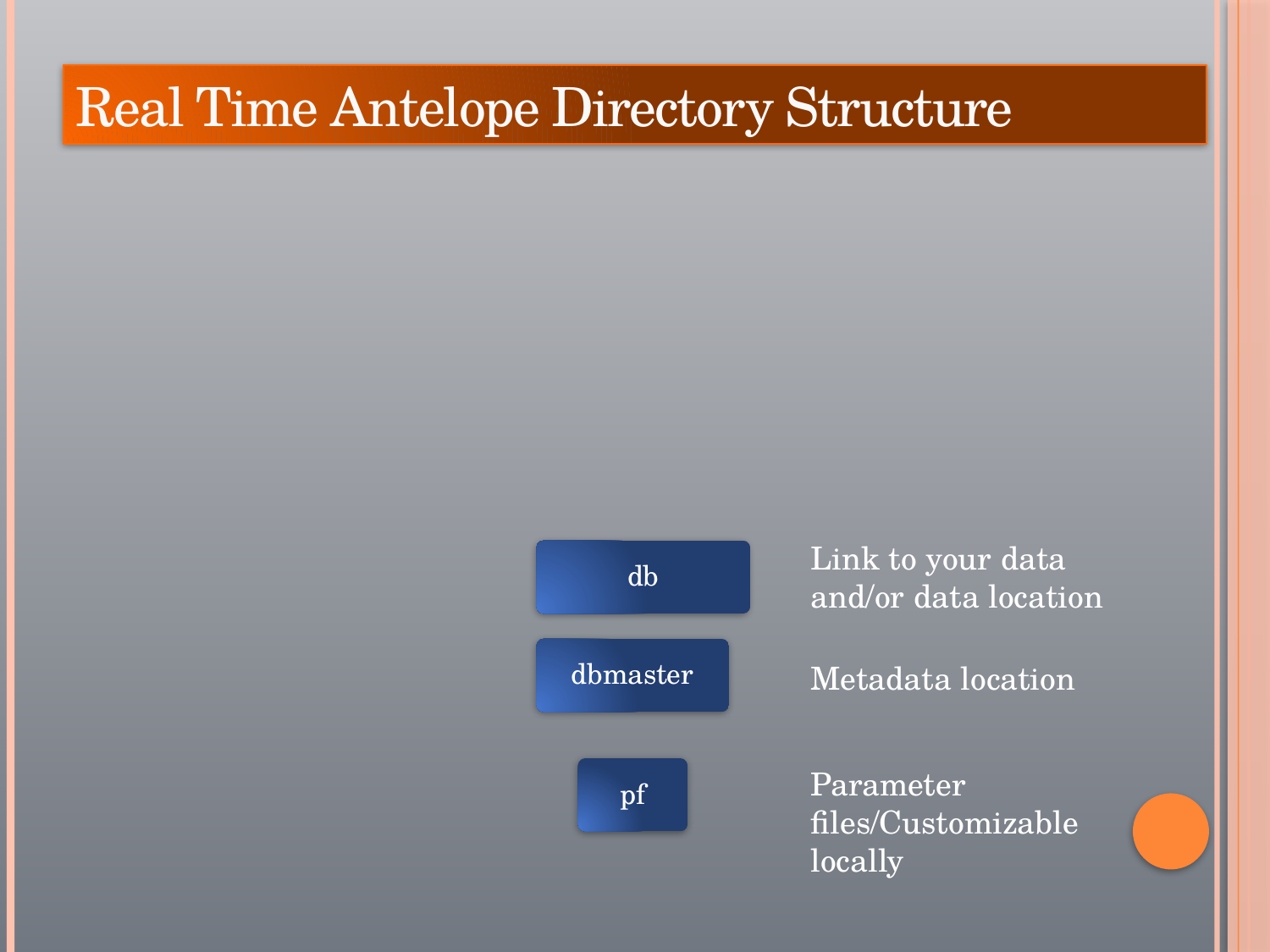

Real Time Antelope Directory Structure
Link to your data and/or data location

db

dbmaster
Metadata location

pf
Parameter files/Customizable locally